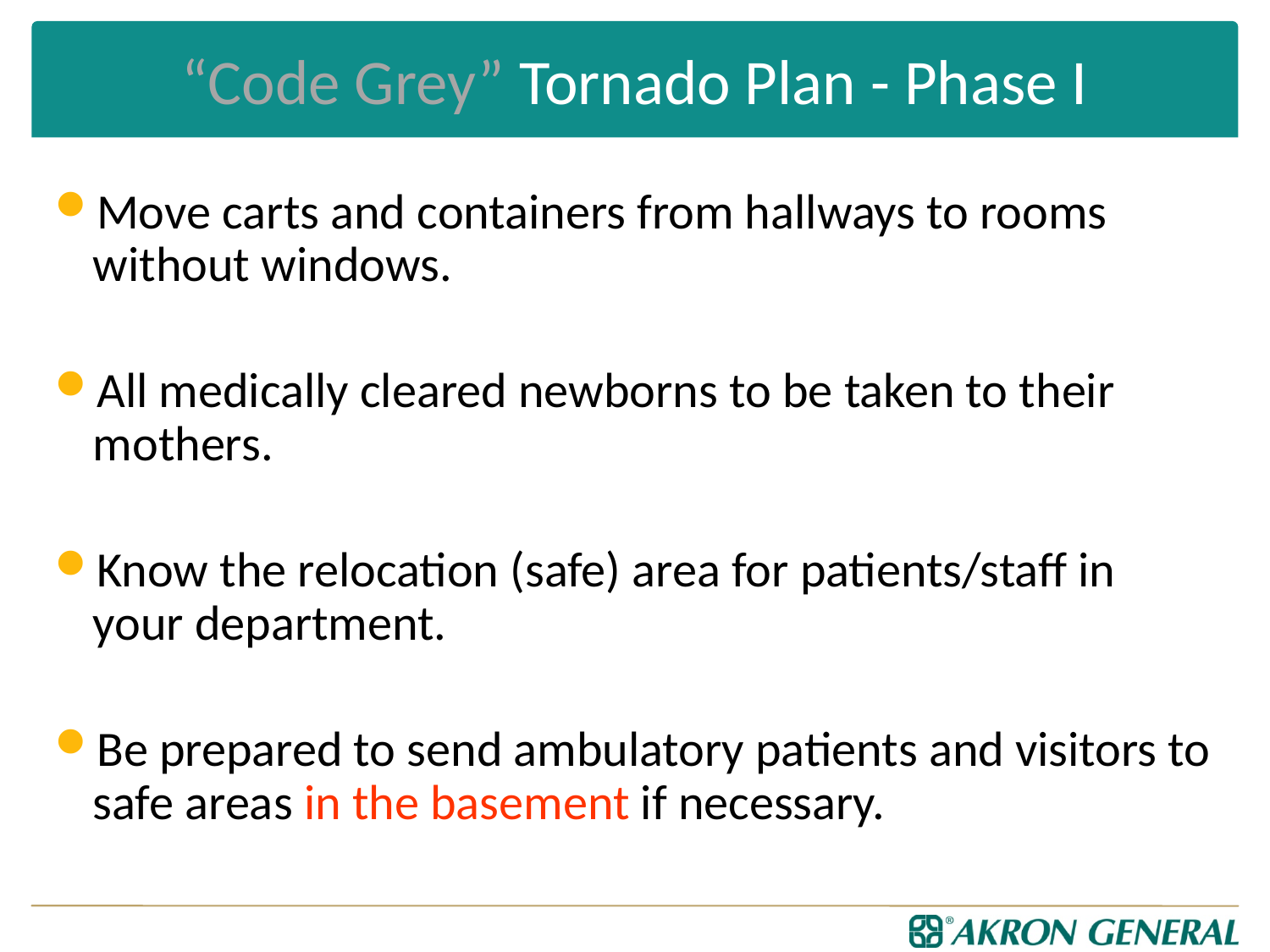

# “Code Grey” Tornado Plan - Phase I
Move carts and containers from hallways to rooms without windows.

All medically cleared newborns to be taken to their mothers.

Know the relocation (safe) area for patients/staff in your department.

Be prepared to send ambulatory patients and visitors to safe areas in the basement if necessary.